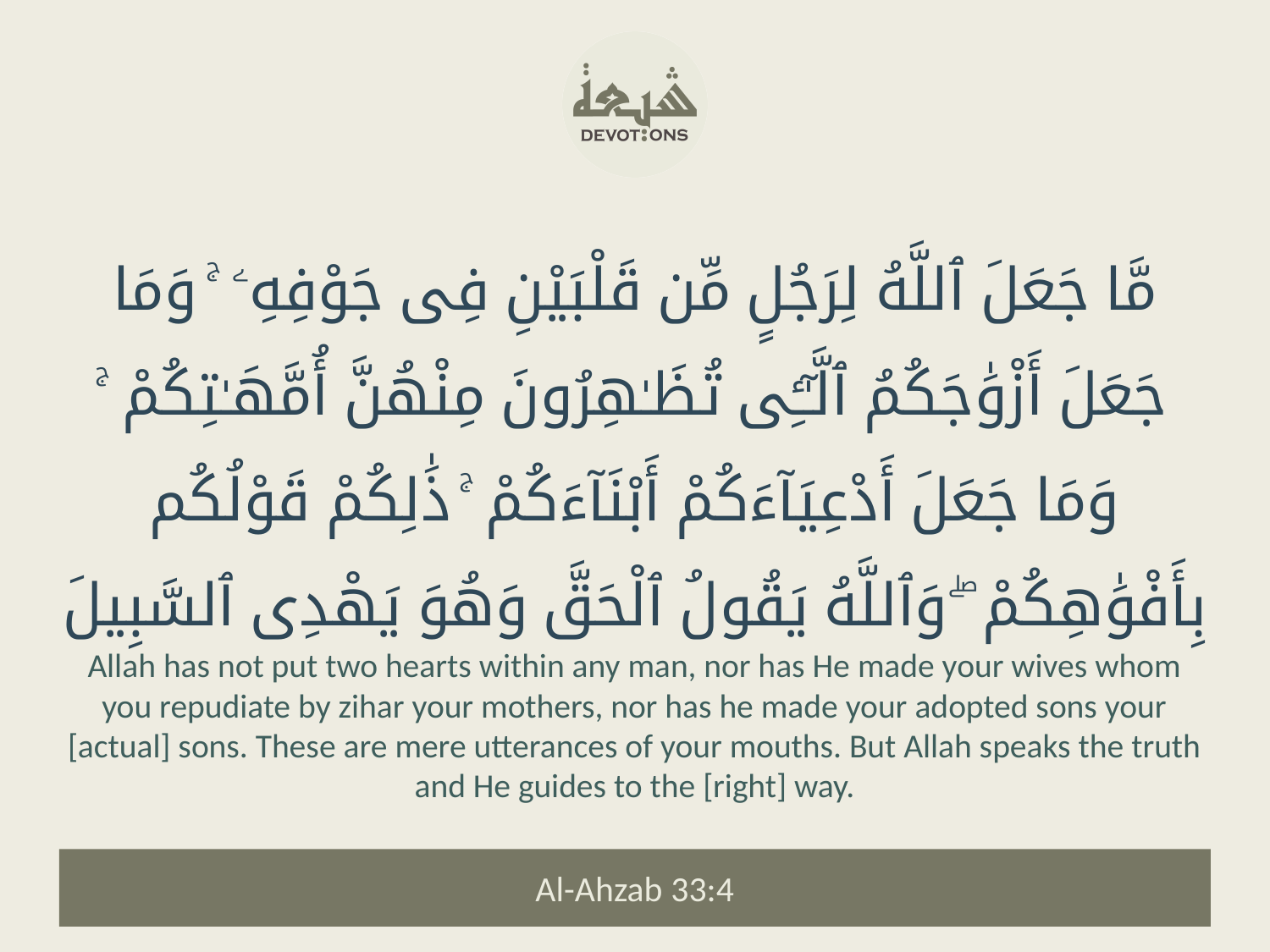

مَّا جَعَلَ ٱللَّهُ لِرَجُلٍ مِّن قَلْبَيْنِ فِى جَوْفِهِۦ ۚ وَمَا جَعَلَ أَزْوَٰجَكُمُ ٱلَّـٰٓـِٔى تُظَـٰهِرُونَ مِنْهُنَّ أُمَّهَـٰتِكُمْ ۚ وَمَا جَعَلَ أَدْعِيَآءَكُمْ أَبْنَآءَكُمْ ۚ ذَٰلِكُمْ قَوْلُكُم بِأَفْوَٰهِكُمْ ۖ وَٱللَّهُ يَقُولُ ٱلْحَقَّ وَهُوَ يَهْدِى ٱلسَّبِيلَ
Allah has not put two hearts within any man, nor has He made your wives whom you repudiate by zihar your mothers, nor has he made your adopted sons your [actual] sons. These are mere utterances of your mouths. But Allah speaks the truth and He guides to the [right] way.
Al-Ahzab 33:4